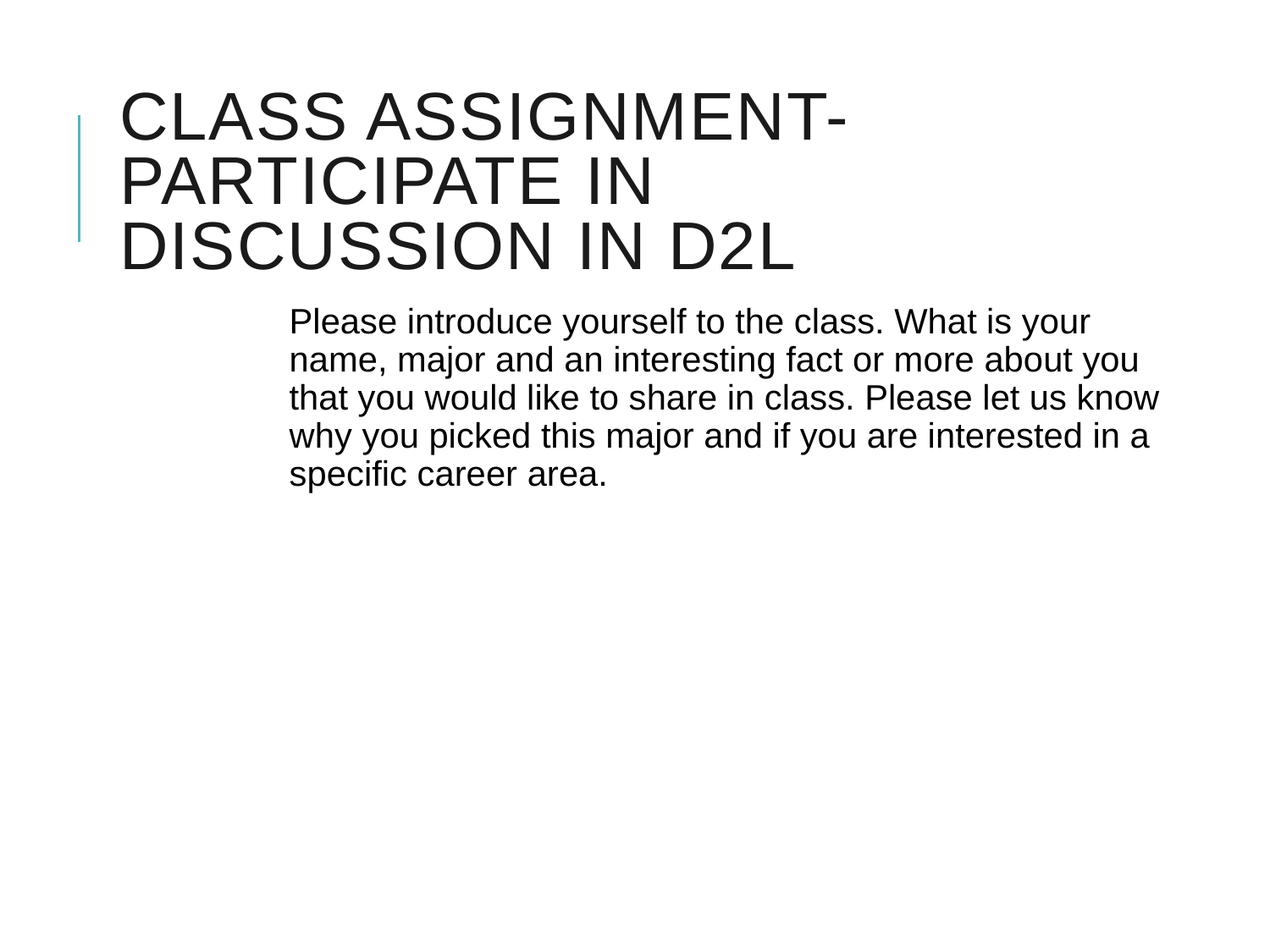

# Class Assignment- Participate in discussion in d2l
Please introduce yourself to the class. What is your name, major and an interesting fact or more about you that you would like to share in class. Please let us know why you picked this major and if you are interested in a specific career area.